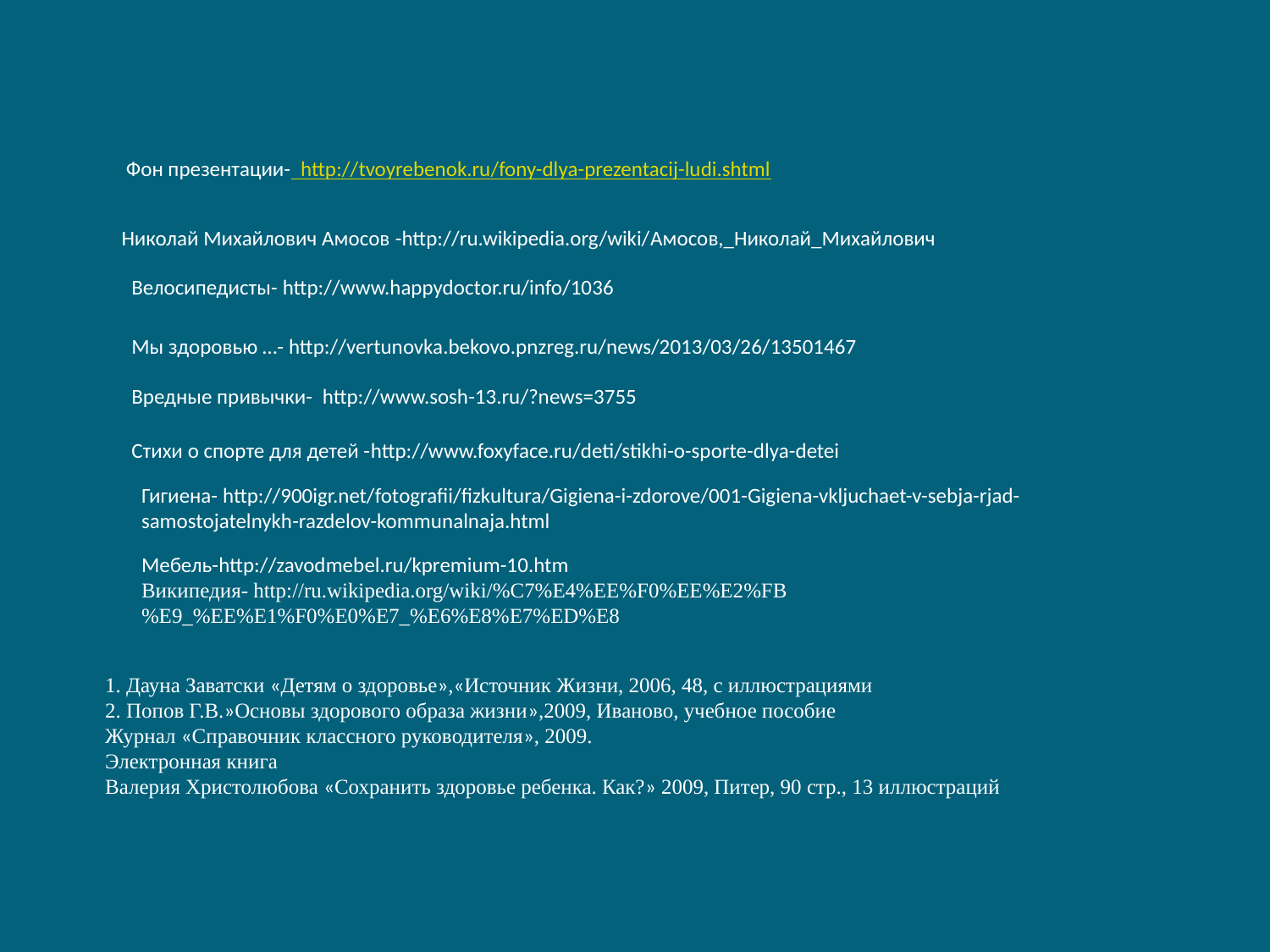

Фон презентации-  http://tvoyrebenok.ru/fony-dlya-prezentacij-ludi.shtml

Николай Михайлович Амосов -http://ru.wikipedia.org/wiki/Амосов,_Николай_Михайлович

Велосипедисты- http://www.happydoctor.ru/info/1036
Мы здоровью …- http://vertunovka.bekovo.pnzreg.ru/news/2013/03/26/13501467
Вредные привычки-  http://www.sosh-13.ru/?news=3755
Стихи о спорте для детей -http://www.foxyface.ru/deti/stikhi-o-sporte-dlya-detei
Гигиена- http://900igr.net/fotografii/fizkultura/Gigiena-i-zdorove/001-Gigiena-vkljuchaet-v-sebja-rjad-samostojatelnykh-razdelov-kommunalnaja.html
Мебель-http://zavodmebel.ru/kpremium-10.htm
Википедия- http://ru.wikipedia.org/wiki/%C7%E4%EE%F0%EE%E2%FB%E9_%EE%E1%F0%E0%E7_%E6%E8%E7%ED%E8

1. Дауна Заватски «Детям о здоровье»,«Источник Жизни, 2006, 48, с иллюстрациями
2. Попов Г.В.»Основы здорового образа жизни»,2009, Иваново, учебное пособие
Журнал «Справочник классного руководителя», 2009.
Электронная книга
Валерия Христолюбова «Сохранить здоровье ребенка. Как?» 2009, Питер, 90 стр., 13 иллюстраций